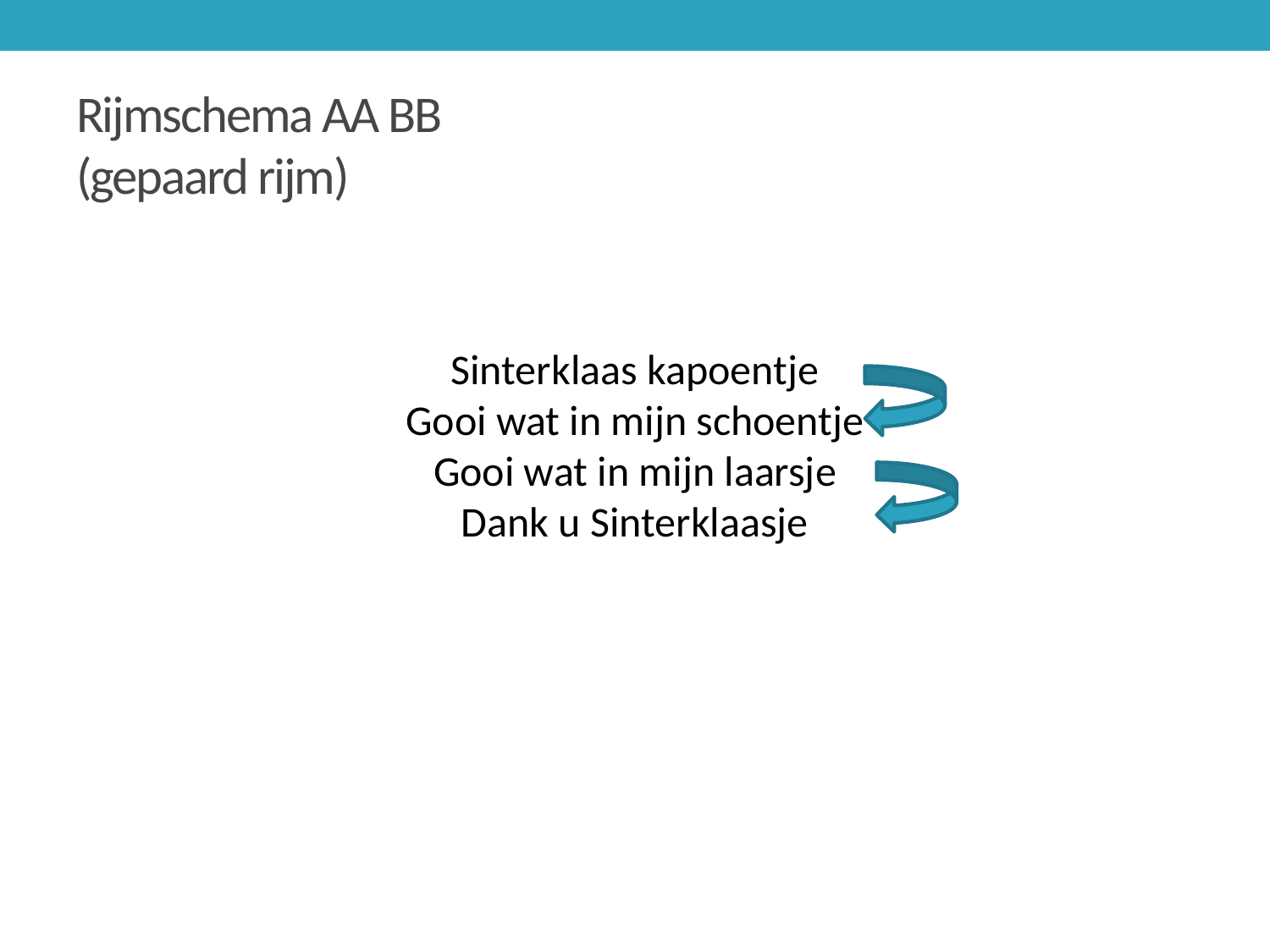

# Rijmschema AA BB (gepaard rijm)
Sinterklaas kapoentje
Gooi wat in mijn schoentje
Gooi wat in mijn laarsje
Dank u Sinterklaasje